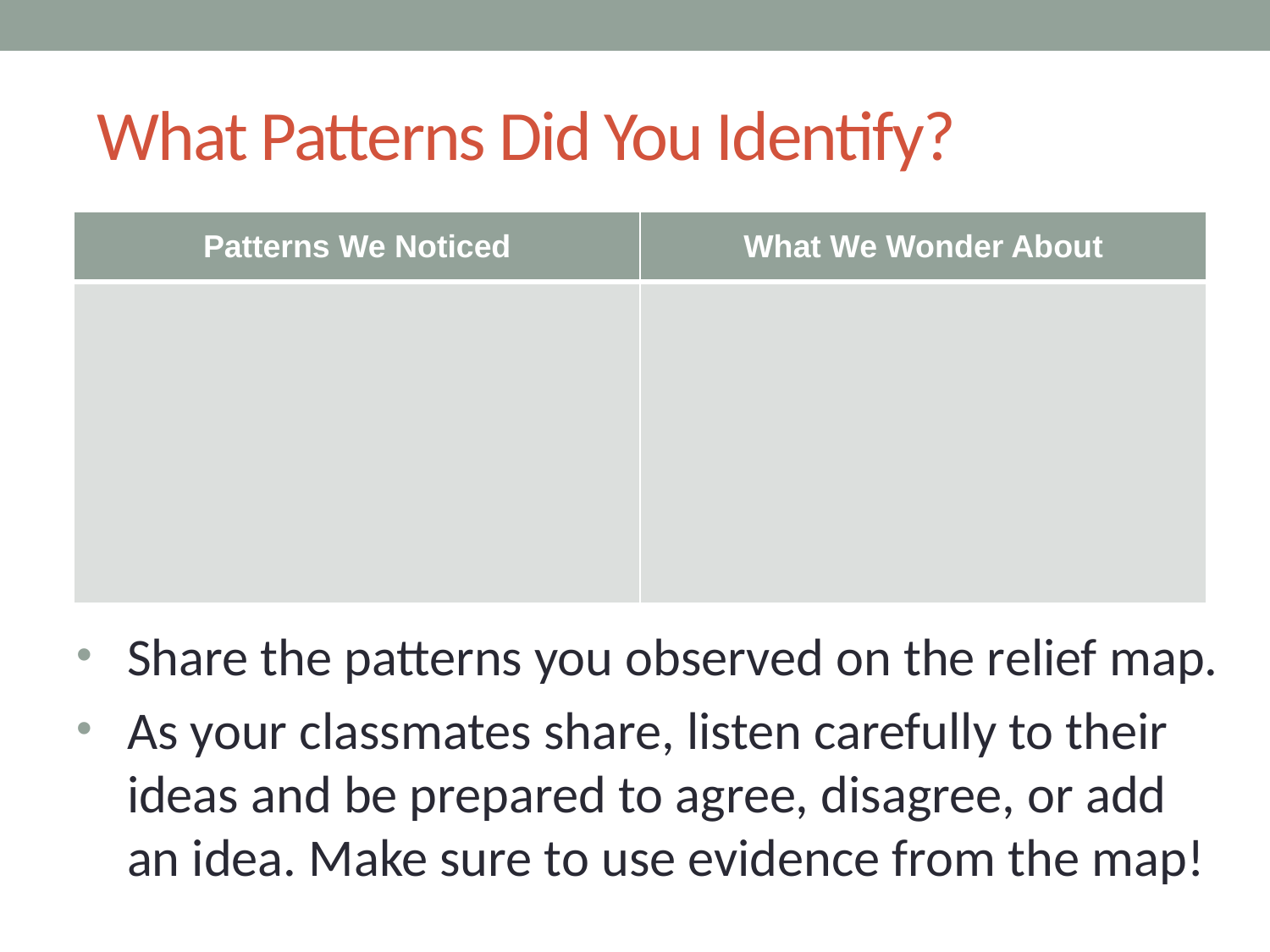

# What Patterns Did You Identify?

Share the patterns you observed on the relief map.
As your classmates share, listen carefully to their ideas and be prepared to agree, disagree, or add an idea. Make sure to use evidence from the map!
| Patterns We Noticed | What We Wonder About |
| --- | --- |
|  |  |